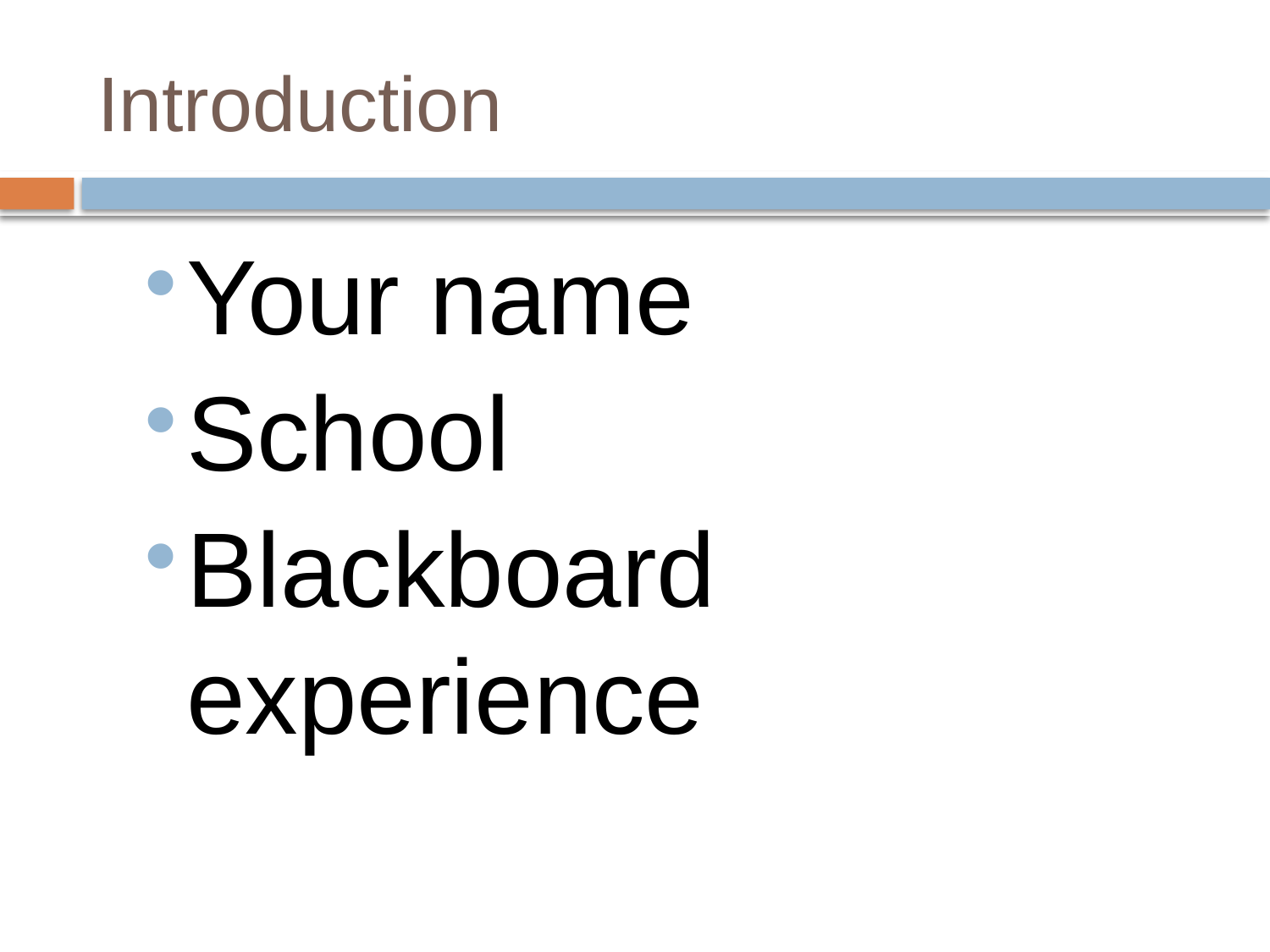

# Introduction
Your name
School
Blackboard experience